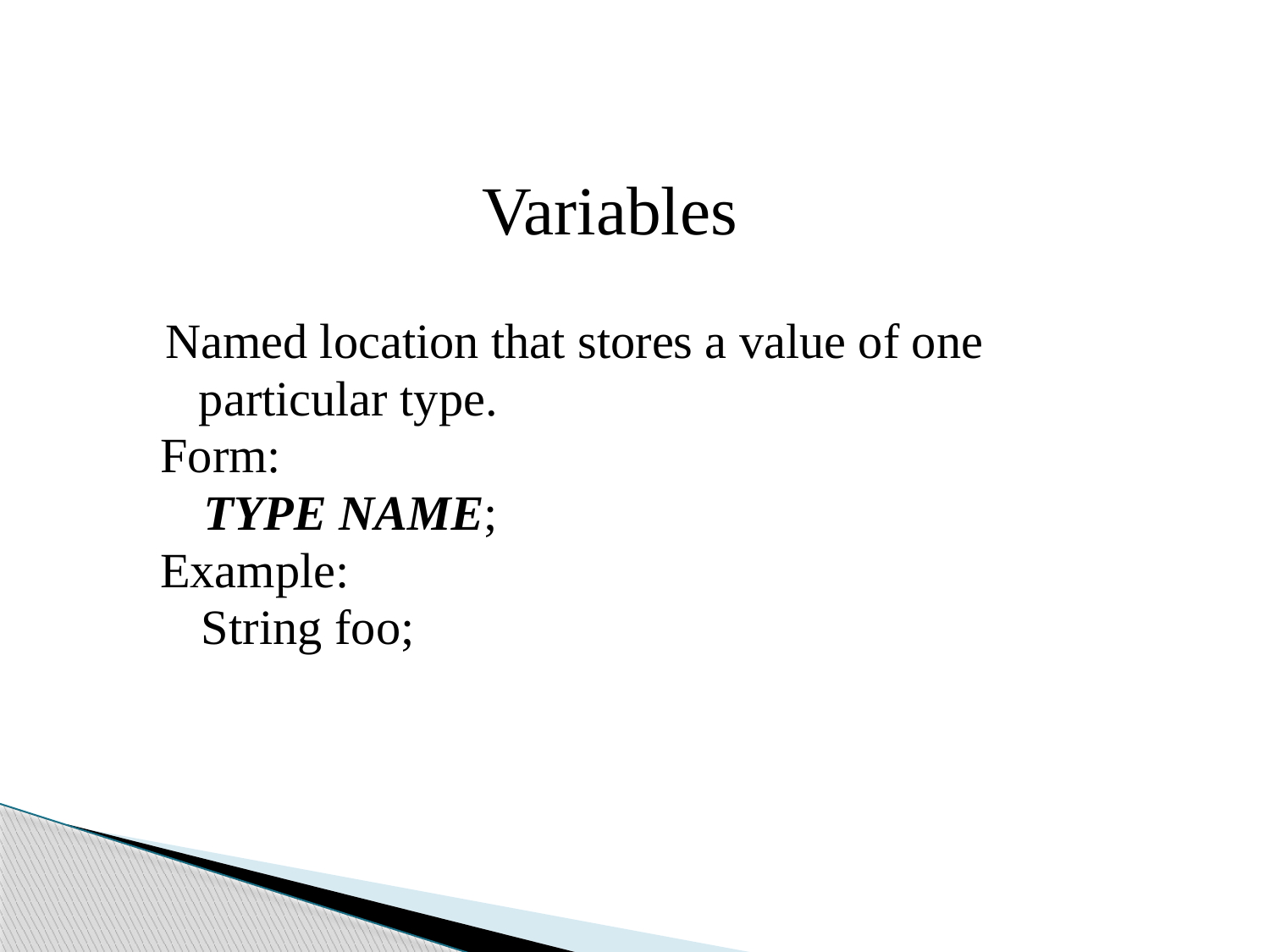

#
Variables

Named location that stores a value of one
particular type.
Form:
TYPE NAME;
Example:
 String foo;